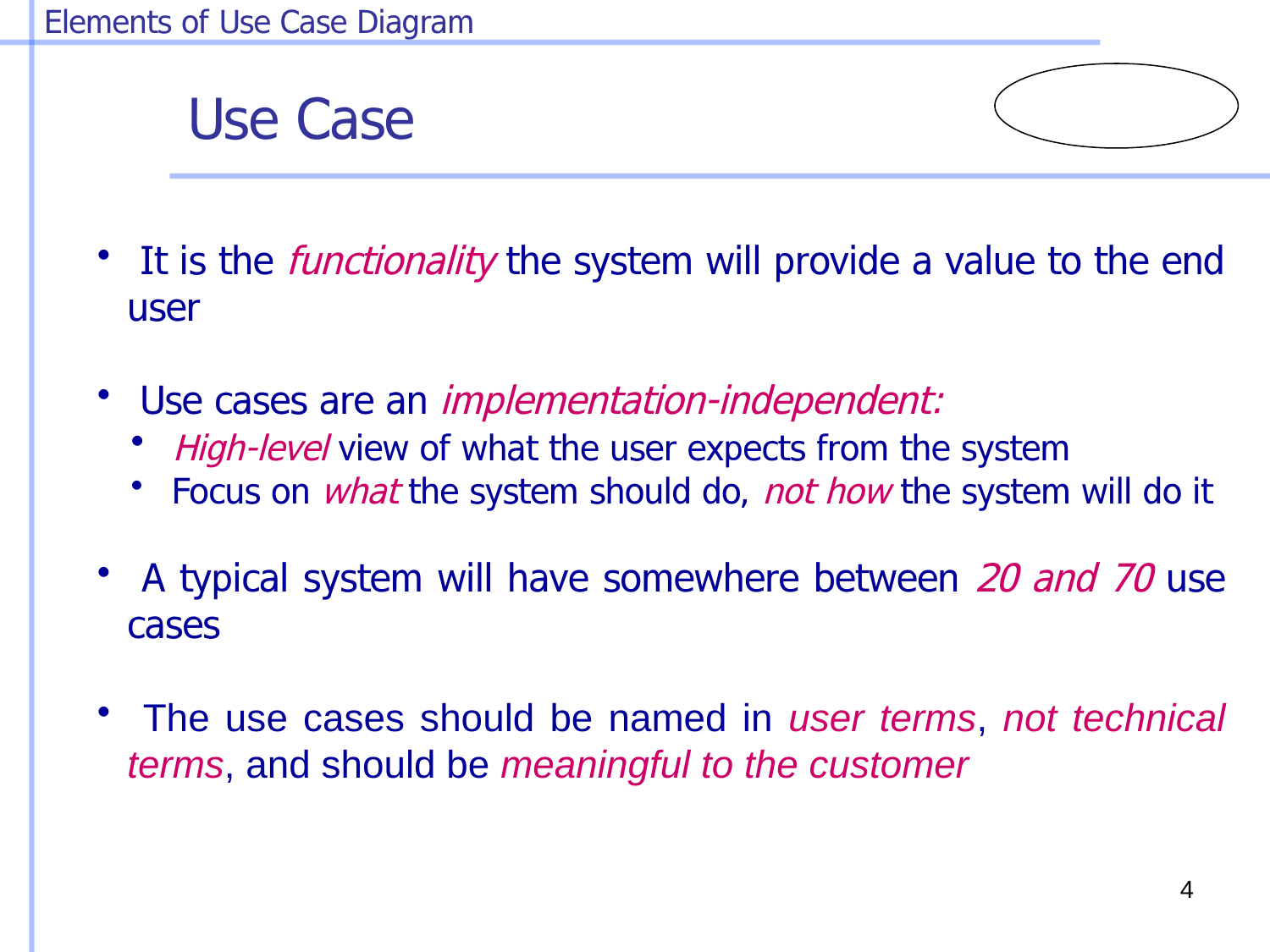

Elements of Use Case Diagram

Use Case

 It is the functionality the system will provide a value to the end user

 Use cases are an implementation-independent:
 High-level view of what the user expects from the system
 Focus on what the system should do, not how the system will do it

 A typical system will have somewhere between 20 and 70 use cases

 The use cases should be named in user terms, not technical terms, and should be meaningful to the customer

4